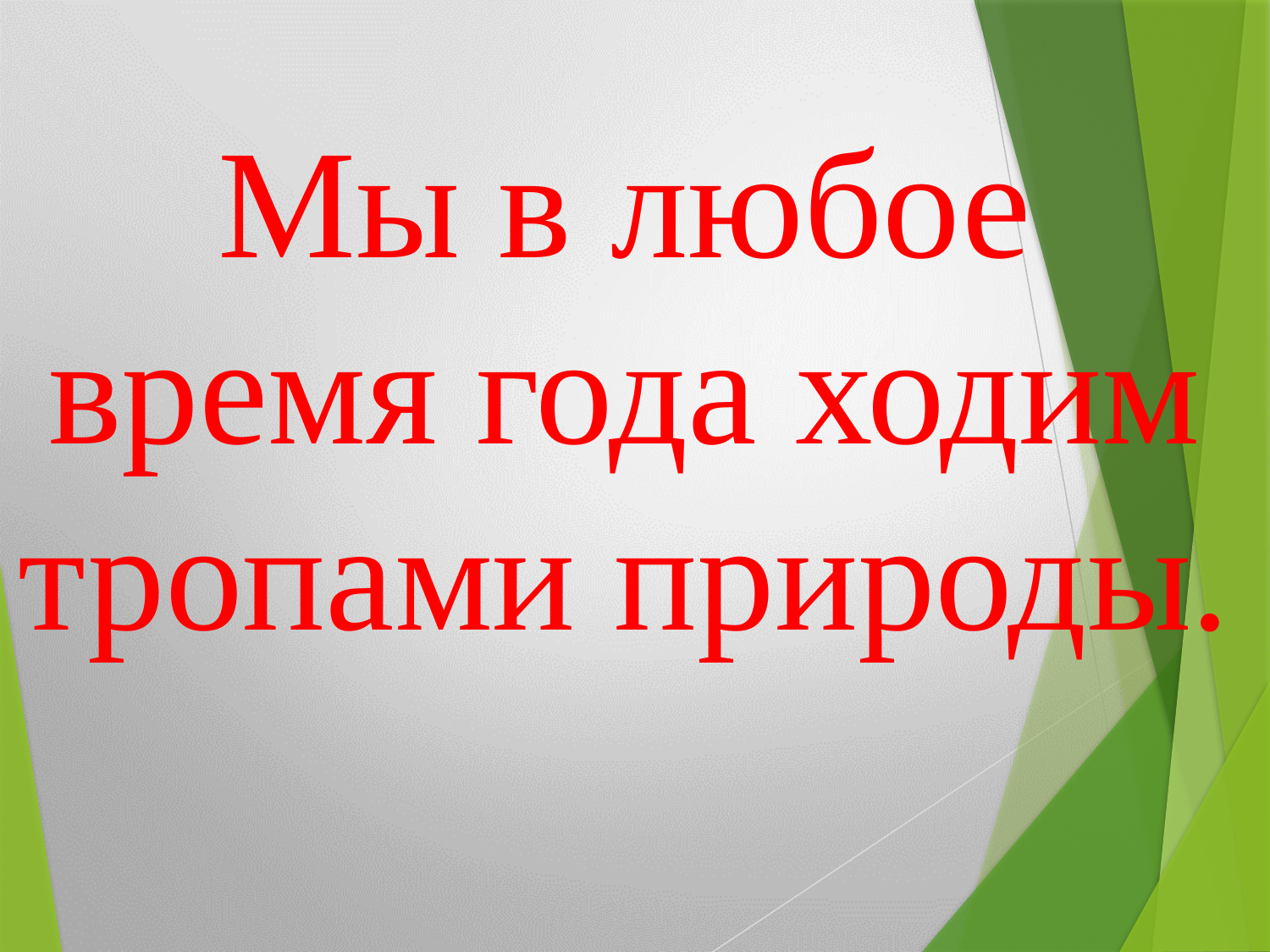

Мы в любое время года ходим тропами природы.